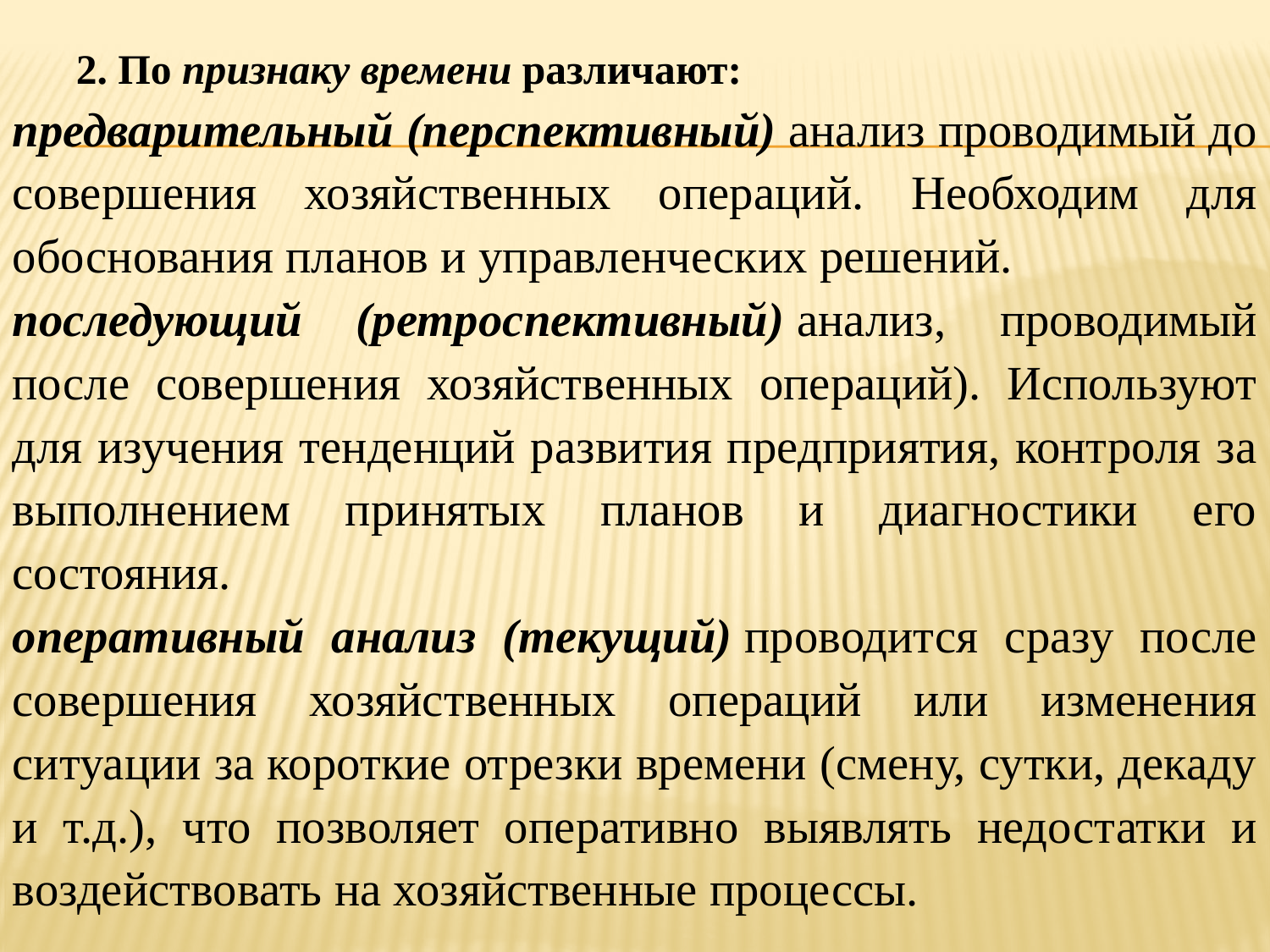

2. По признаку времени различают:
предварительный (перспективный) анализ проводимый до совершения хозяйственных операций. Необходим для обоснования планов и управленческих решений.
последующий (ретроспективный) анализ, проводимый после совершения хозяйственных операций). Используют для изучения тенденций развития предприятия, контроля за выполнением принятых планов и диагностики его состояния.
оперативный анализ (текущий) проводится сразу после совершения хозяйственных операций или изменения ситуации за короткие отрезки времени (смену, сутки, декаду и т.д.), что позволяет оперативно выявлять недостатки и воздействовать на хозяйственные процессы.